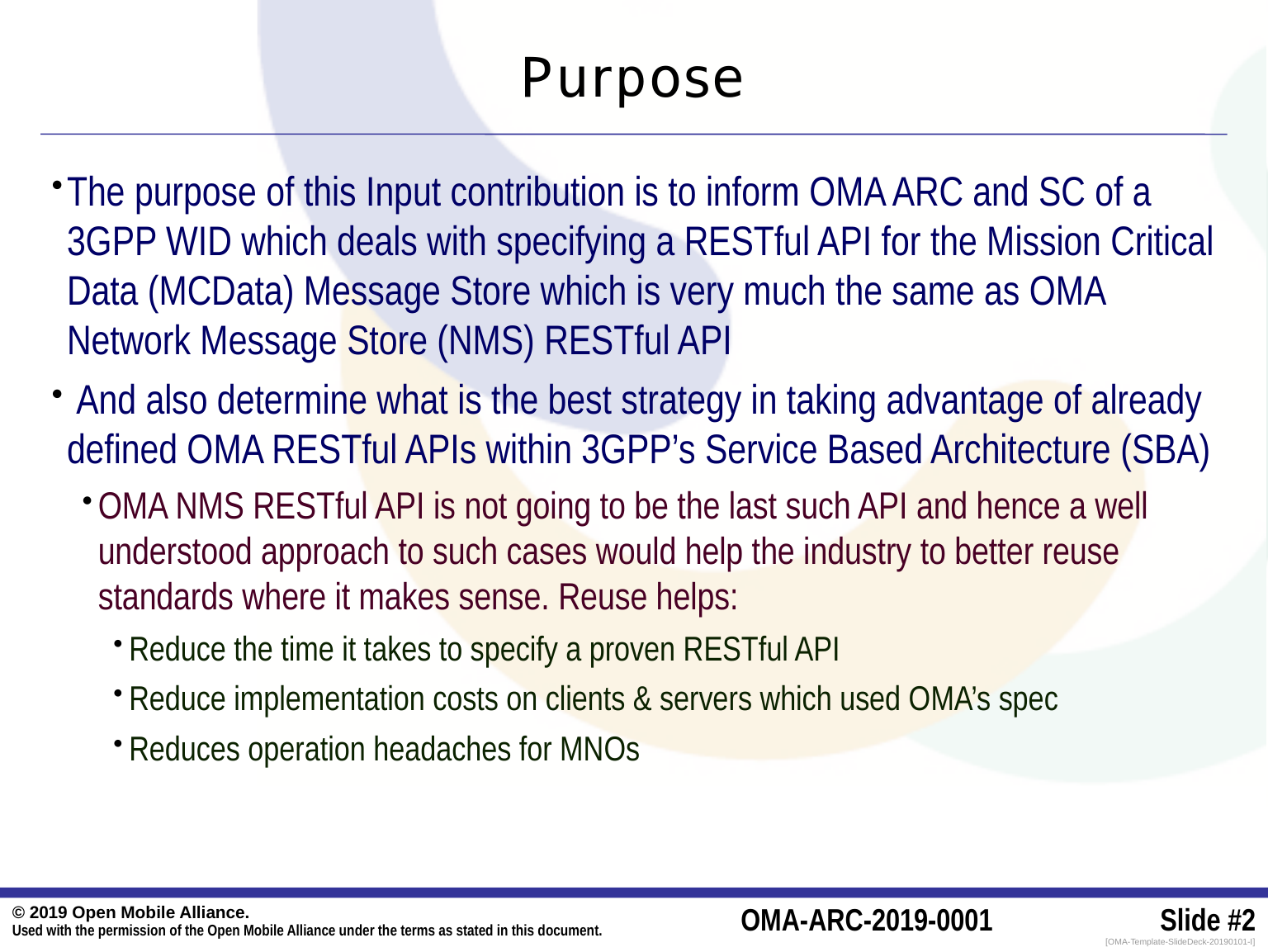

# Purpose
The purpose of this Input contribution is to inform OMA ARC and SC of a 3GPP WID which deals with specifying a RESTful API for the Mission Critical Data (MCData) Message Store which is very much the same as OMA Network Message Store (NMS) RESTful API
 And also determine what is the best strategy in taking advantage of already defined OMA RESTful APIs within 3GPP’s Service Based Architecture (SBA)
OMA NMS RESTful API is not going to be the last such API and hence a well understood approach to such cases would help the industry to better reuse standards where it makes sense. Reuse helps:
Reduce the time it takes to specify a proven RESTful API
Reduce implementation costs on clients & servers which used OMA’s spec
Reduces operation headaches for MNOs